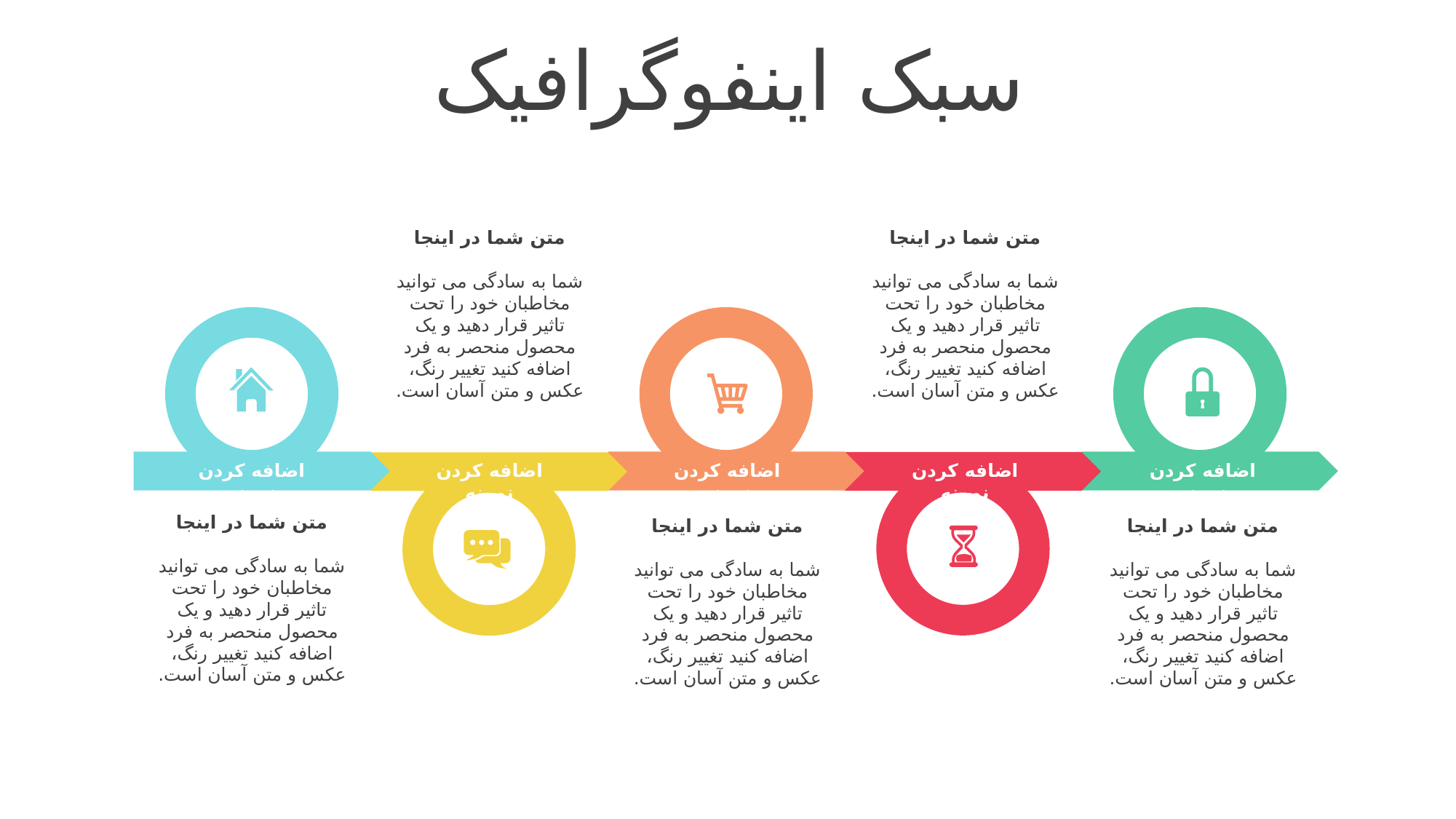

سبک اینفوگرافیک
متن شما در اینجا
شما به سادگی می توانید مخاطبان خود را تحت تاثیر قرار دهید و یک محصول منحصر به فرد اضافه کنید تغییر رنگ، عکس و متن آسان است.
متن شما در اینجا
شما به سادگی می توانید مخاطبان خود را تحت تاثیر قرار دهید و یک محصول منحصر به فرد اضافه کنید تغییر رنگ، عکس و متن آسان است.

اضافه کردن نمونه
اضافه کردن نمونه
اضافه کردن نمونه
اضافه کردن نمونه
اضافه کردن نمونه
متن شما در اینجا
شما به سادگی می توانید مخاطبان خود را تحت تاثیر قرار دهید و یک محصول منحصر به فرد اضافه کنید تغییر رنگ، عکس و متن آسان است.
متن شما در اینجا
شما به سادگی می توانید مخاطبان خود را تحت تاثیر قرار دهید و یک محصول منحصر به فرد اضافه کنید تغییر رنگ، عکس و متن آسان است.
متن شما در اینجا
شما به سادگی می توانید مخاطبان خود را تحت تاثیر قرار دهید و یک محصول منحصر به فرد اضافه کنید تغییر رنگ، عکس و متن آسان است.